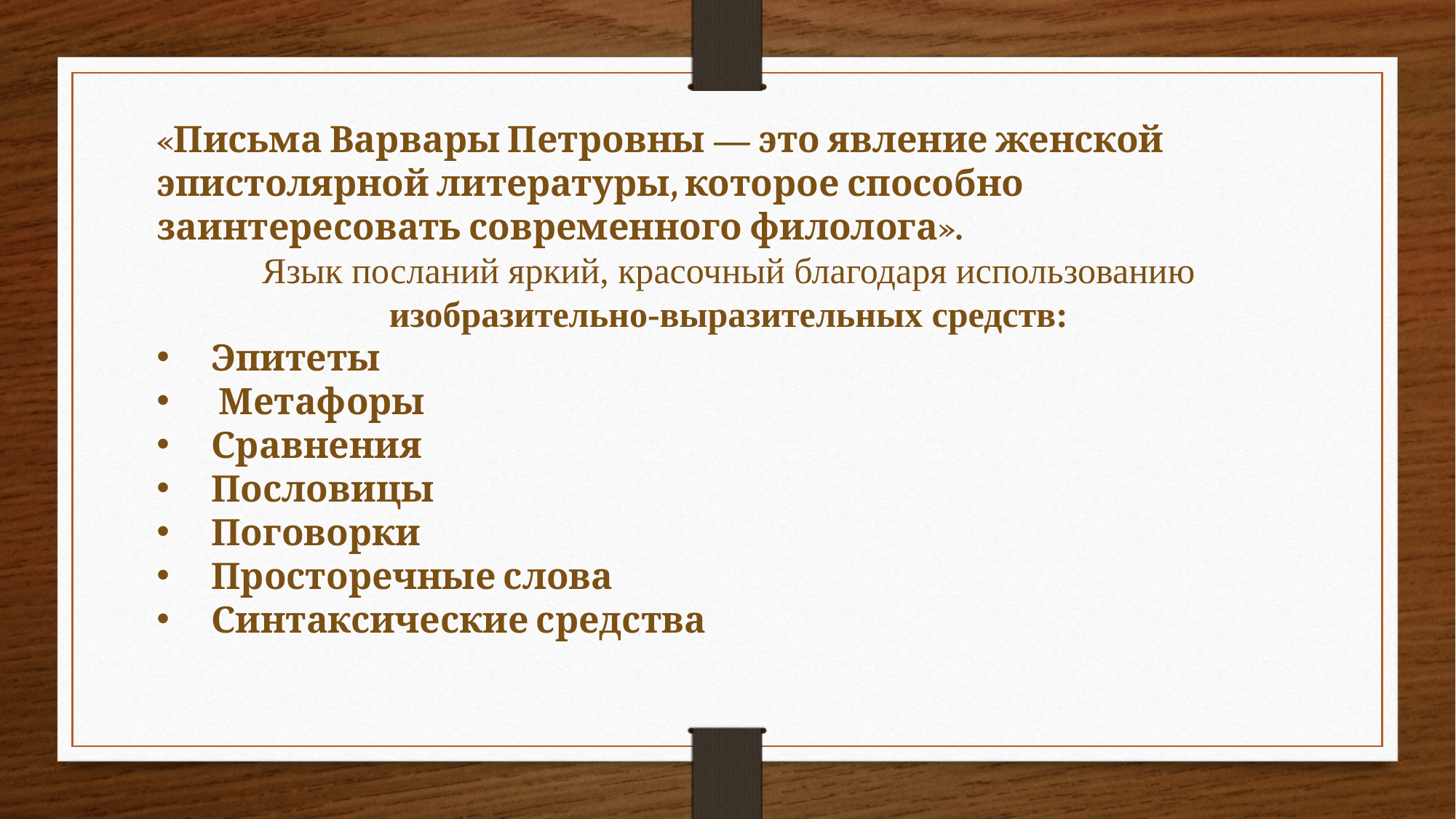

«Письма Варвары Петровны — это явление женской эпистолярной литературы, которое способно заинтересовать современного филолога».
Язык посланий яркий, красочный благодаря использованию изобразительно-выразительных средств:
Эпитеты
 Метафоры
Сравнения
Пословицы
Поговорки
Просторечные слова
Синтаксические средства